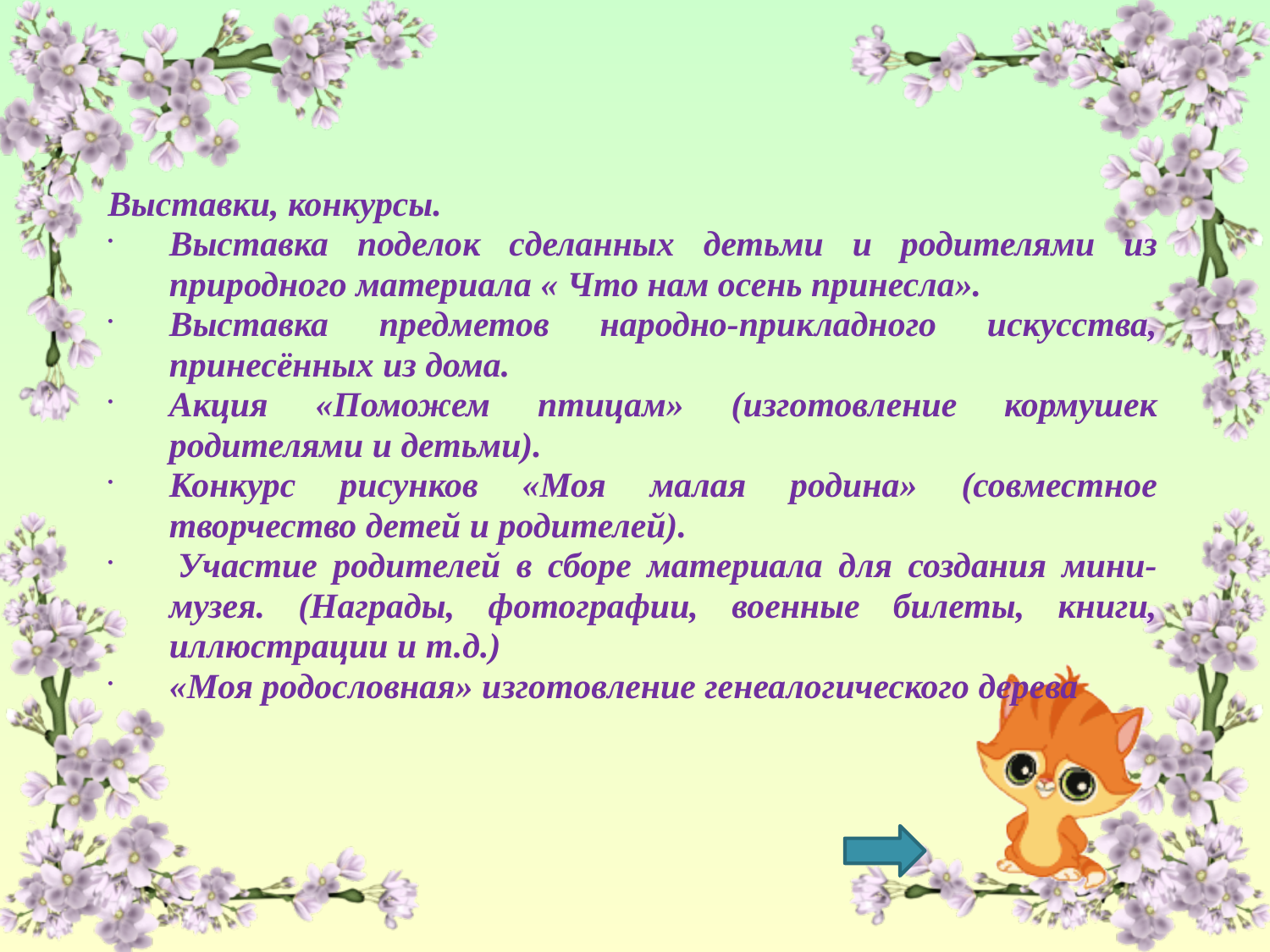

Выставки, конкурсы.
Выставка поделок сделанных детьми и родителями из природного материала « Что нам осень принесла».
Выставка предметов народно-прикладного искусства, принесённых из дома.
Акция «Поможем птицам» (изготовление кормушек родителями и детьми).
Конкурс рисунков «Моя малая родина» (совместное творчество детей и родителей).
 Участие родителей в сборе материала для создания мини-музея. (Награды, фотографии, военные билеты, книги, иллюстрации и т.д.)
«Моя родословная» изготовление генеалогического дерева